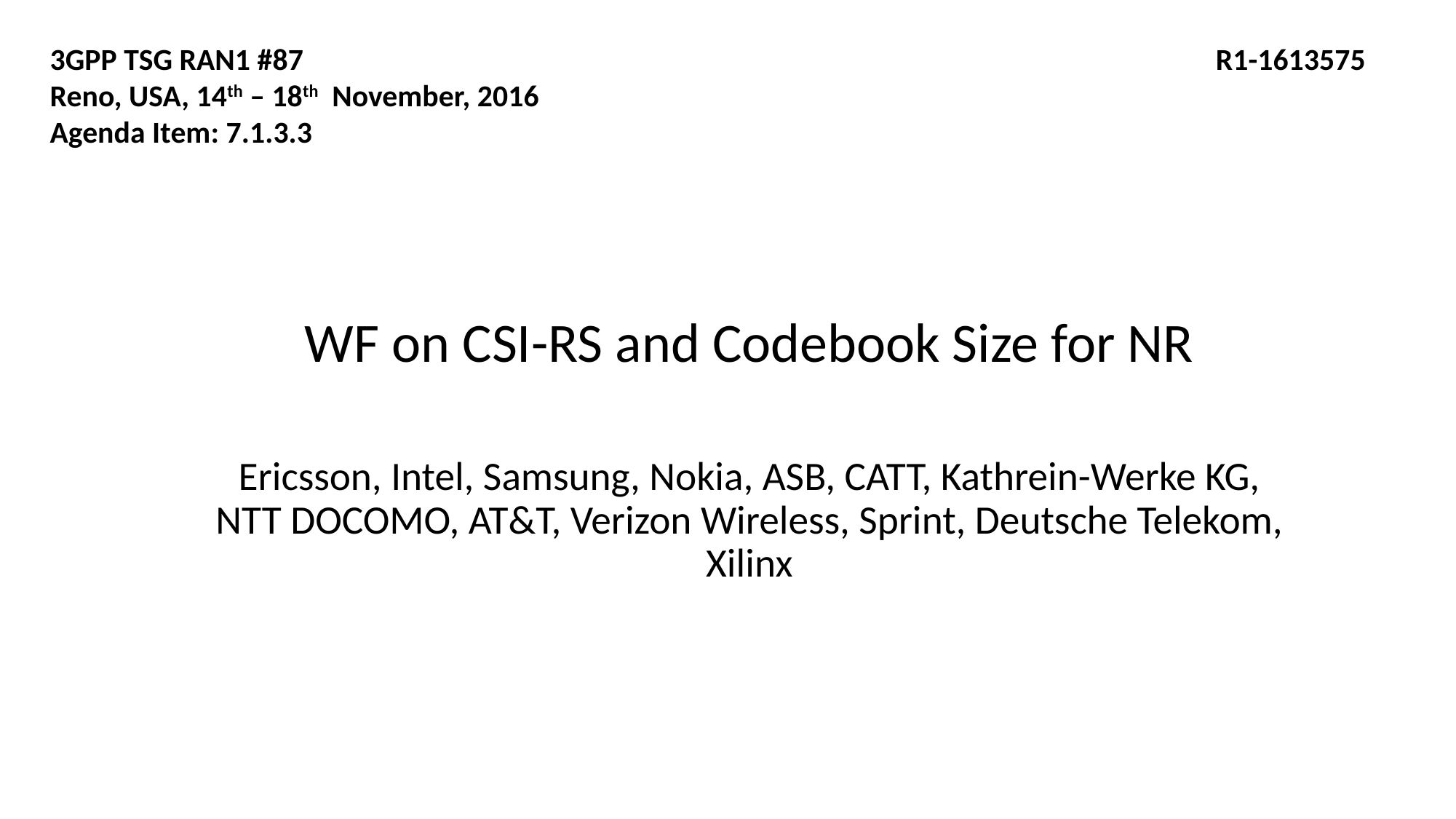

3GPP TSG RAN1 #87	R1-1613575
Reno, USA, 14th – 18th  November, 2016
Agenda Item: 7.1.3.3
# WF on CSI-RS and Codebook Size for NR Ericsson, Intel, Samsung, Nokia, ASB, CATT, Kathrein-Werke KG, NTT DOCOMO, AT&T, Verizon Wireless, Sprint, Deutsche Telekom, Xilinx